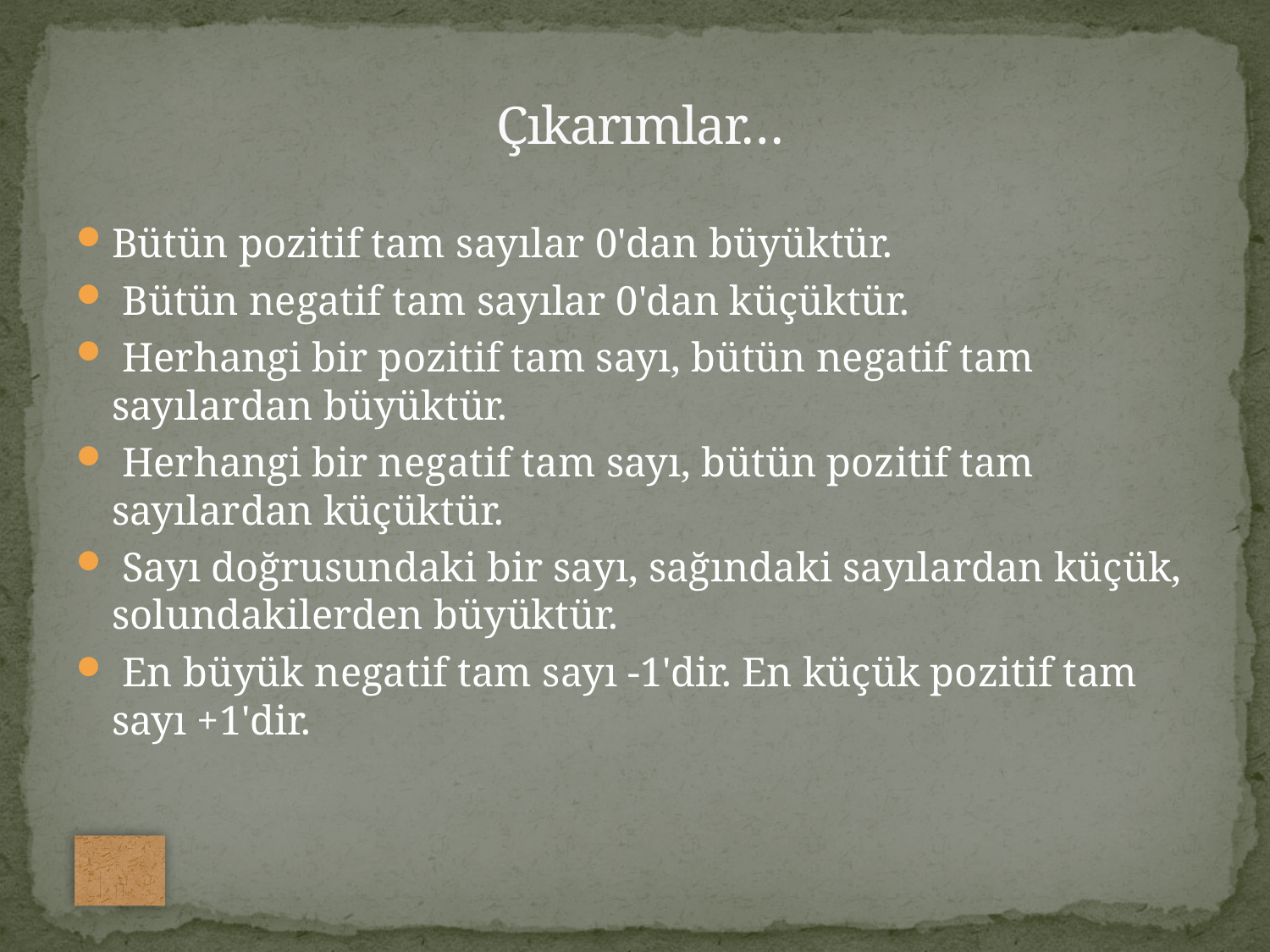

# Çıkarımlar…
Bütün pozitif tam sayılar 0'dan büyüktür.
 Bütün negatif tam sayılar 0'dan küçüktür.
 Herhangi bir pozitif tam sayı, bütün negatif tam sayılardan büyüktür.
 Herhangi bir negatif tam sayı, bütün pozitif tam sayılardan küçüktür.
 Sayı doğrusundaki bir sayı, sağındaki sayılardan küçük, solundakilerden büyüktür.
 En büyük negatif tam sayı -1'dir. En küçük pozitif tam sayı +1'dir.